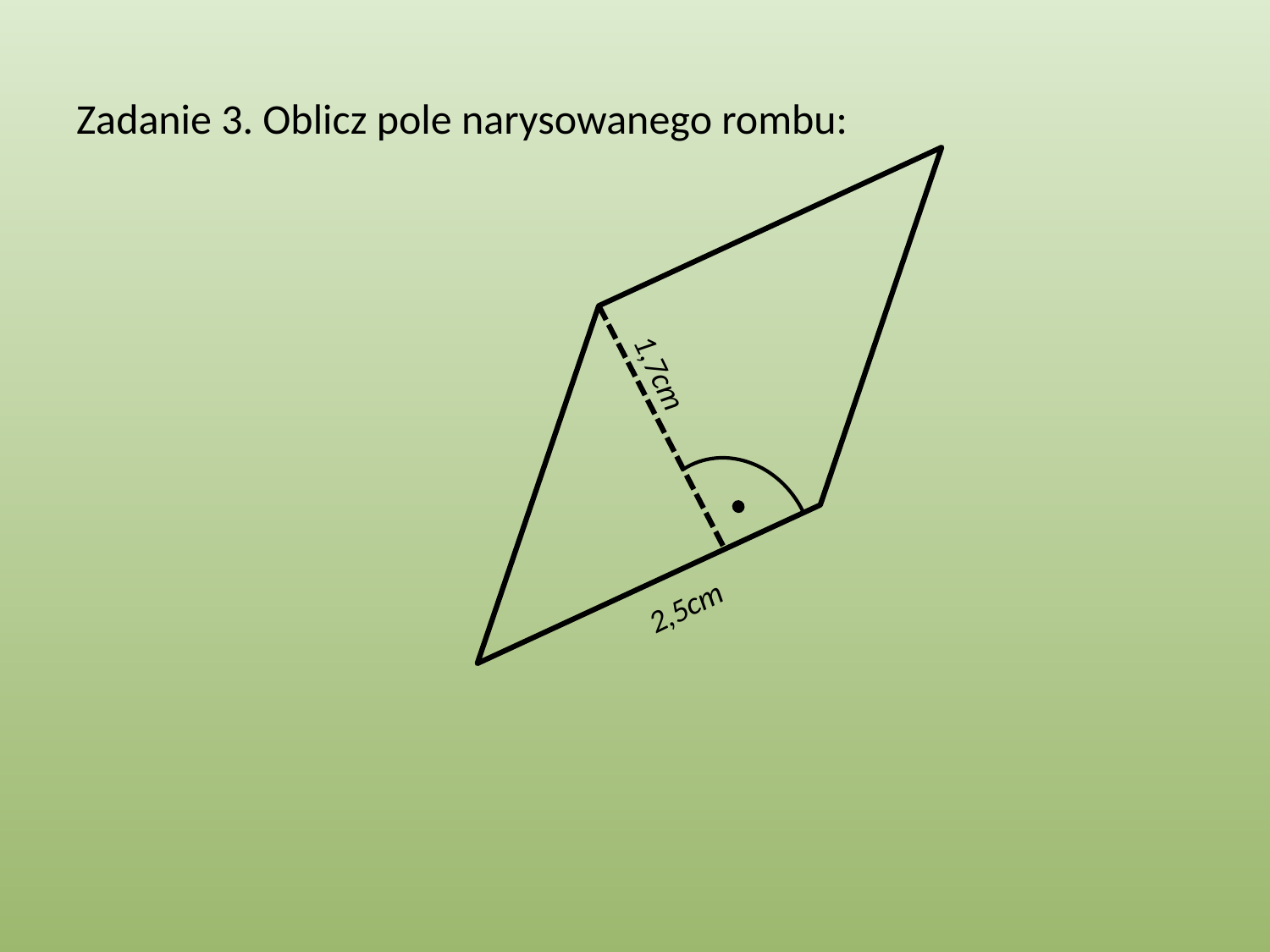

# Zadanie 3. Oblicz pole narysowanego rombu:

1,7cm

2,5cm